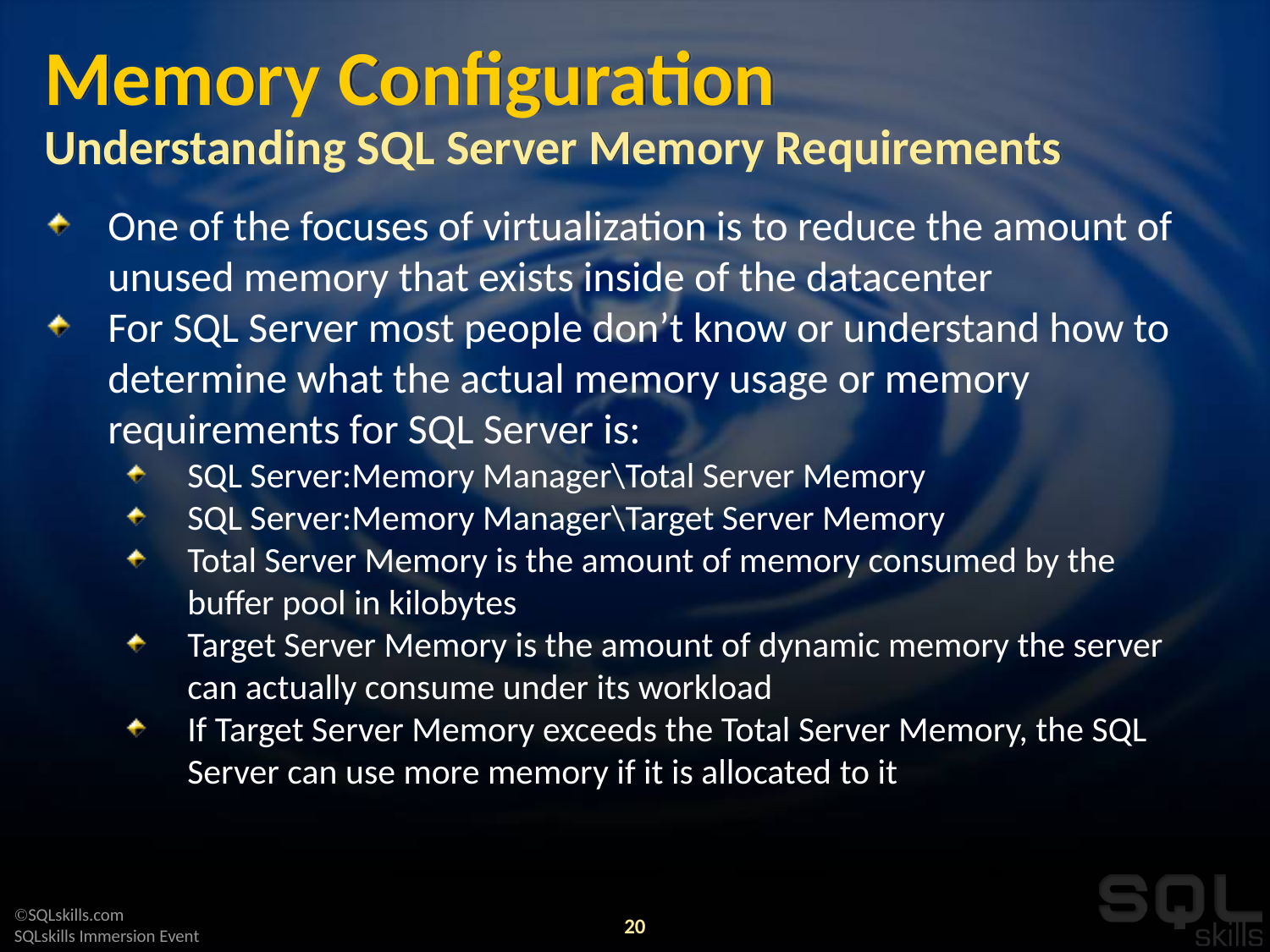

# Memory Configuration Understanding SQL Server Memory Requirements
One of the focuses of virtualization is to reduce the amount of unused memory that exists inside of the datacenter
For SQL Server most people don’t know or understand how to determine what the actual memory usage or memory requirements for SQL Server is:
SQL Server:Memory Manager\Total Server Memory
SQL Server:Memory Manager\Target Server Memory
Total Server Memory is the amount of memory consumed by the buffer pool in kilobytes
Target Server Memory is the amount of dynamic memory the server can actually consume under its workload
If Target Server Memory exceeds the Total Server Memory, the SQL Server can use more memory if it is allocated to it
20